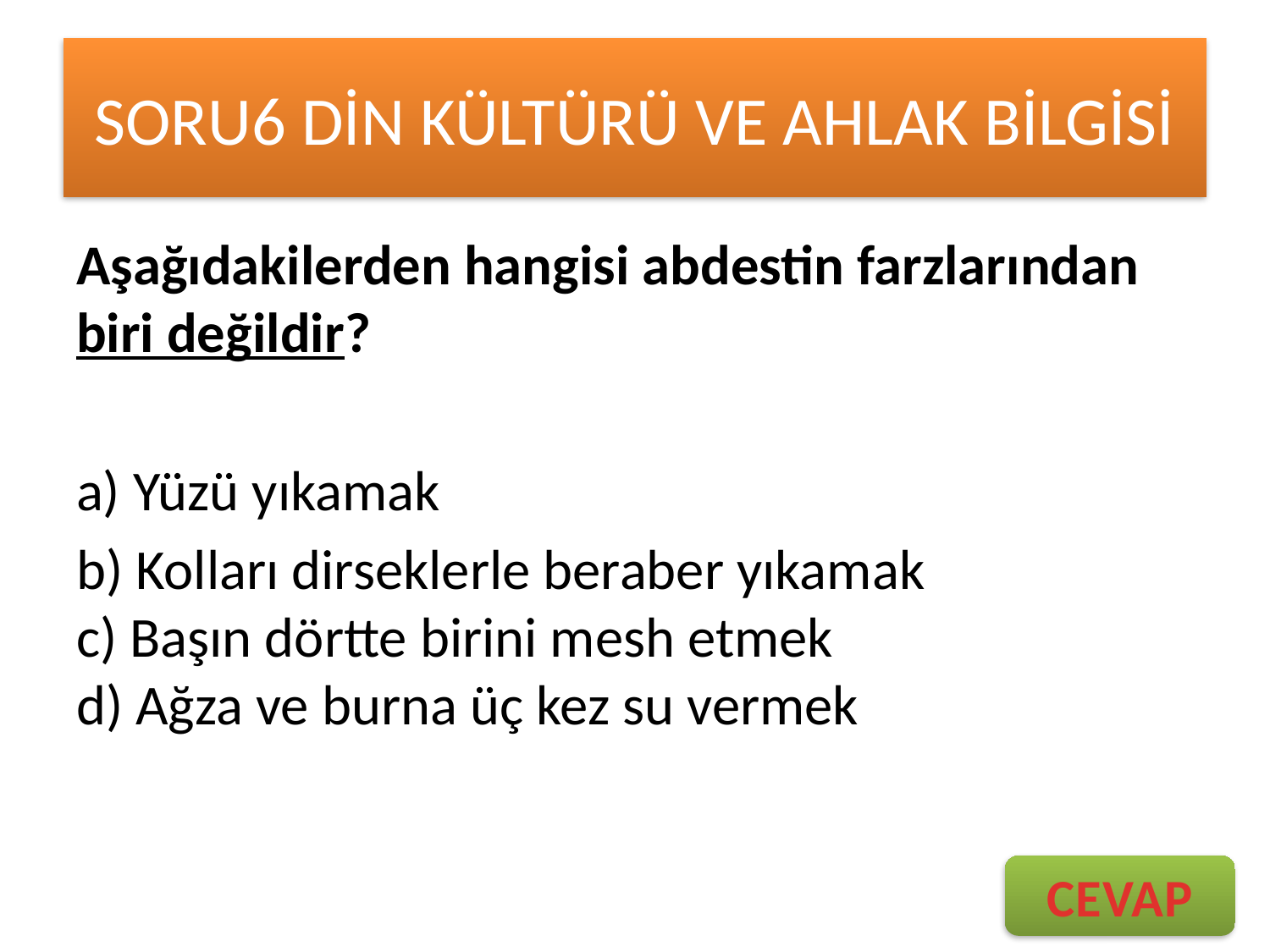

# SORU6 DİN KÜLTÜRÜ VE AHLAK BİLGİSİ
Aşağıdakilerden hangisi abdestin farzlarından biri değildir?

a) Yüzü yıkamak
b) Kolları dirseklerle beraber yıkamak
c) Başın dörtte birini mesh etmek
d) Ağza ve burna üç kez su vermek
CEVAP